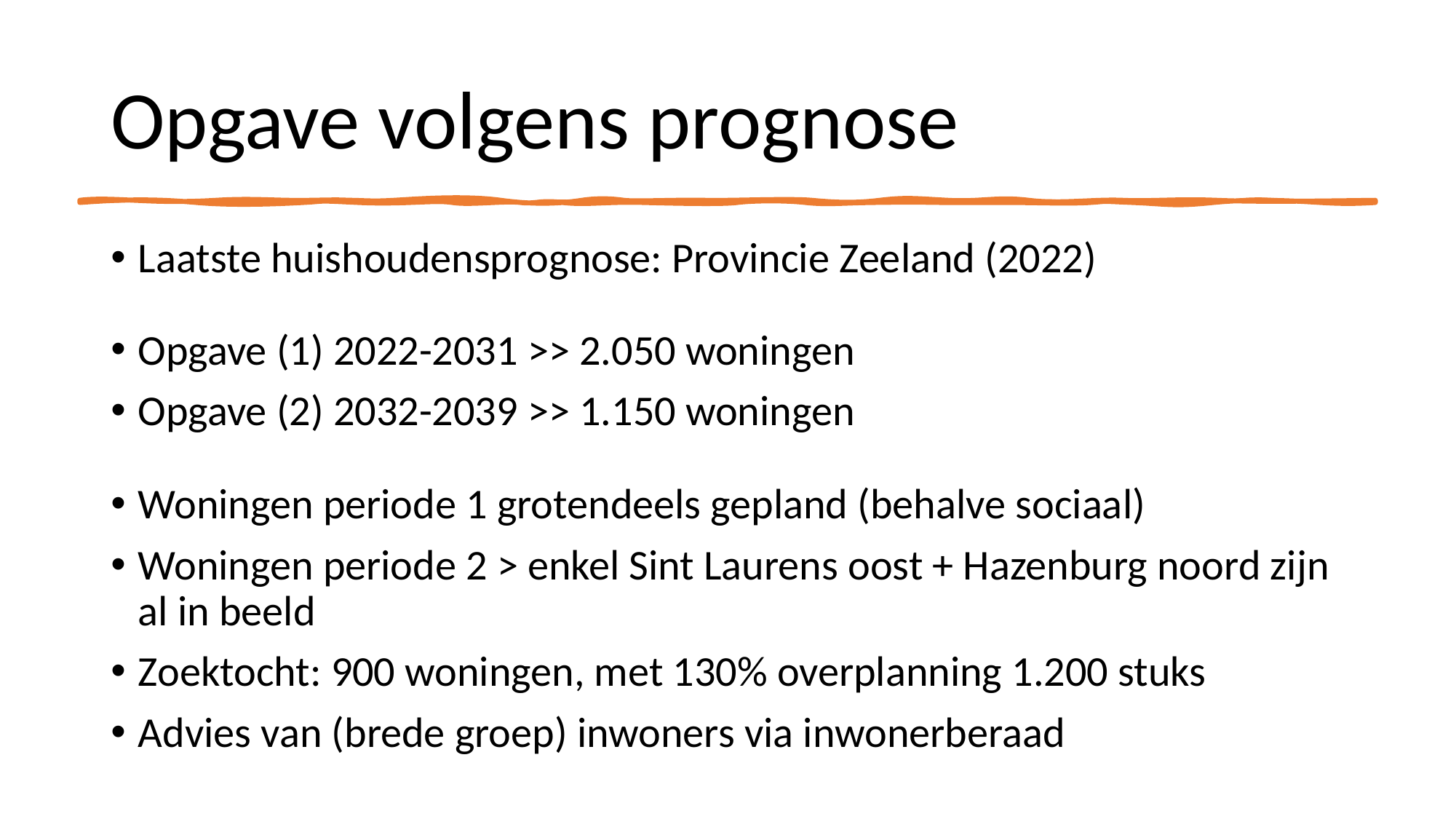

# Opgave volgens prognose

Laatste huishoudensprognose: Provincie Zeeland (2022)

Opgave (1) 2022-2031 >> 2.050 woningen
Opgave (2) 2032-2039 >> 1.150 woningen

Woningen periode 1 grotendeels gepland (behalve sociaal)
Woningen periode 2 > enkel Sint Laurens oost + Hazenburg noord zijn al in beeld
Zoektocht: 900 woningen, met 130% overplanning 1.200 stuks
Advies van (brede groep) inwoners via inwonerberaad